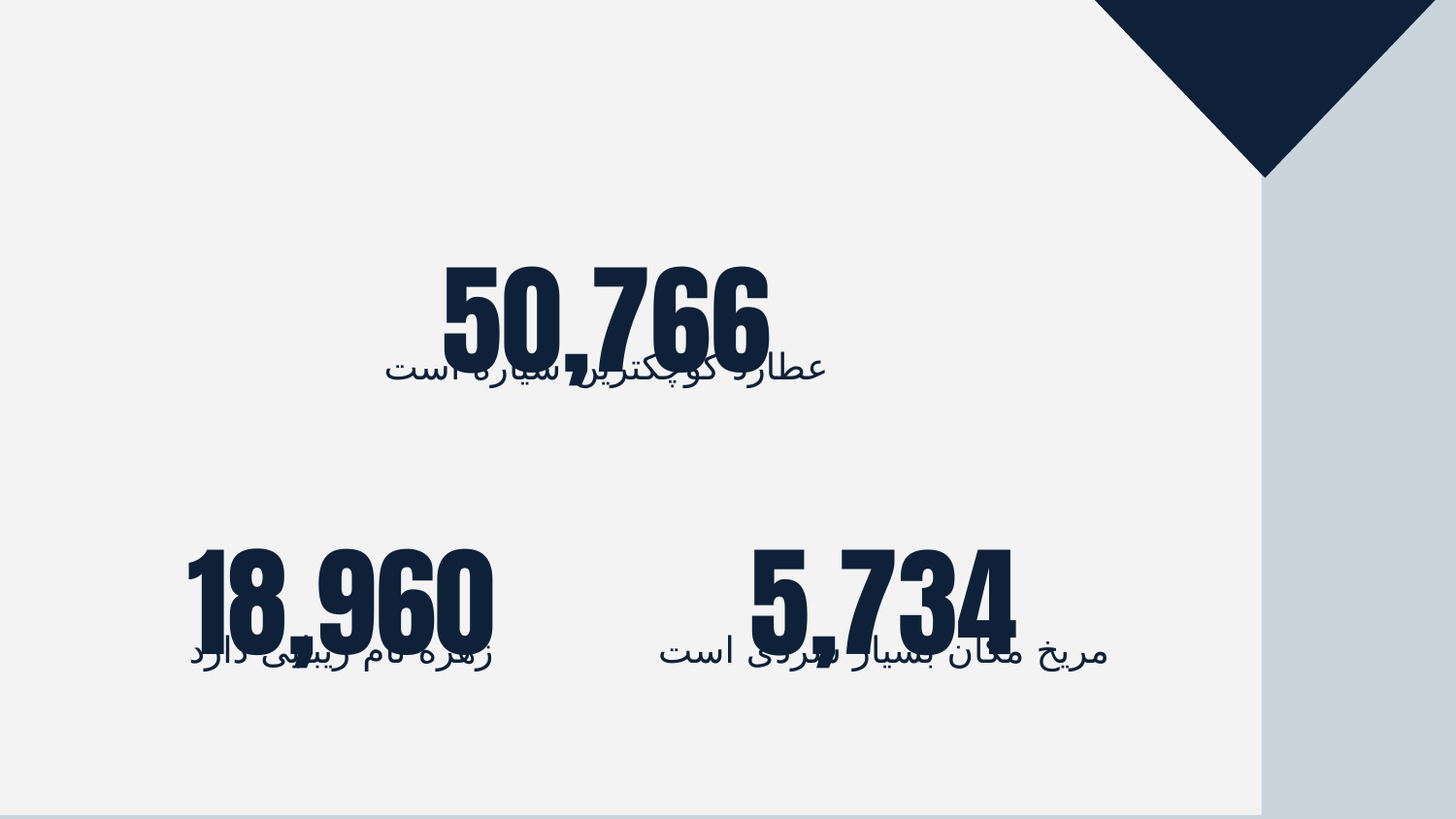

50,766
عطارد کوچکترین سیاره است
# 18,960
5,734
زهره نام زیبایی دارد
مریخ مکان بسیار سردی است